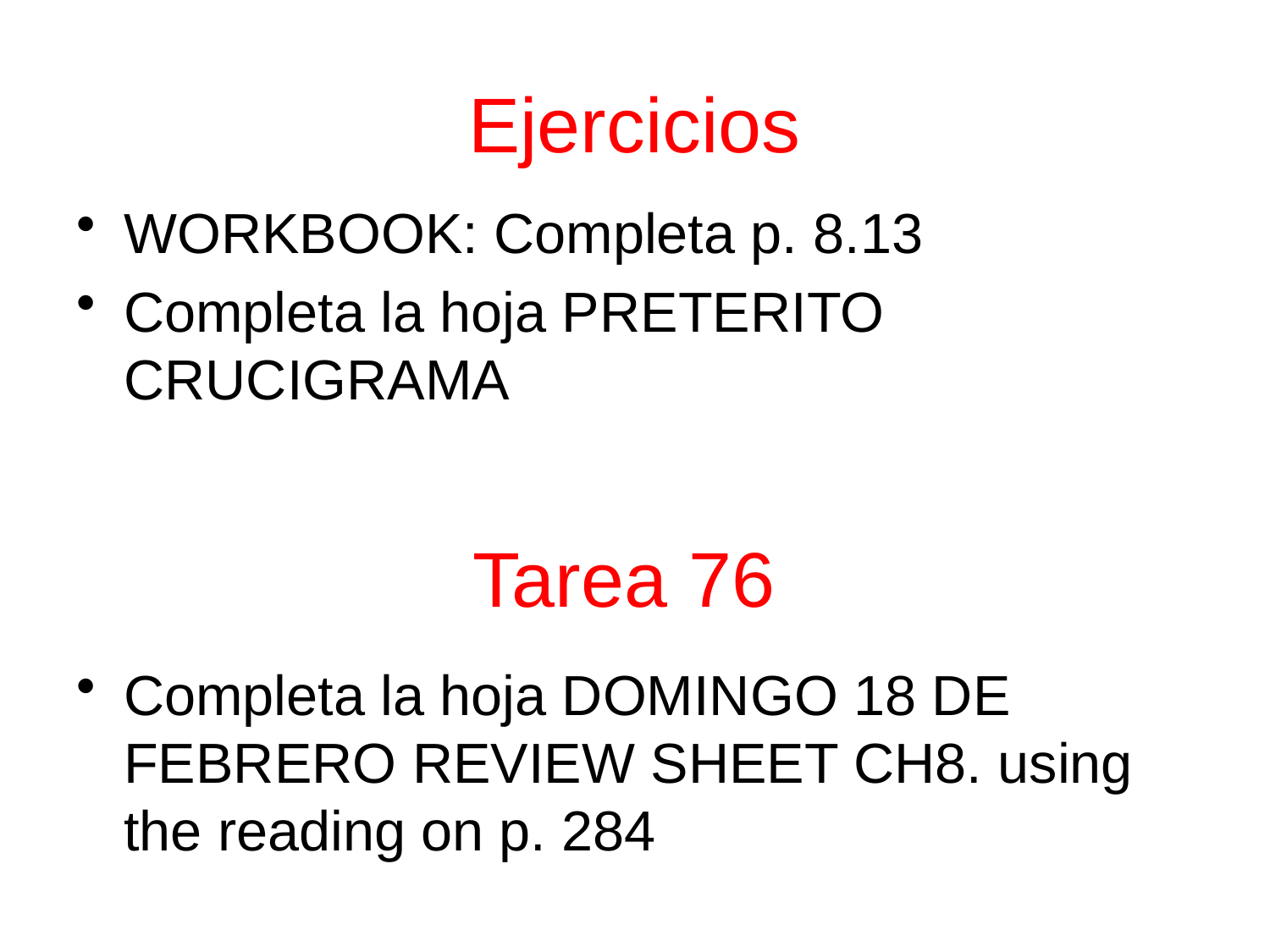

# Ejercicios
WORKBOOK: Completa p. 8.13
Completa la hoja PRETERITO CRUCIGRAMA

Completa la hoja DOMINGO 18 DE FEBRERO REVIEW SHEET CH8. using the reading on p. 284
Tarea 76